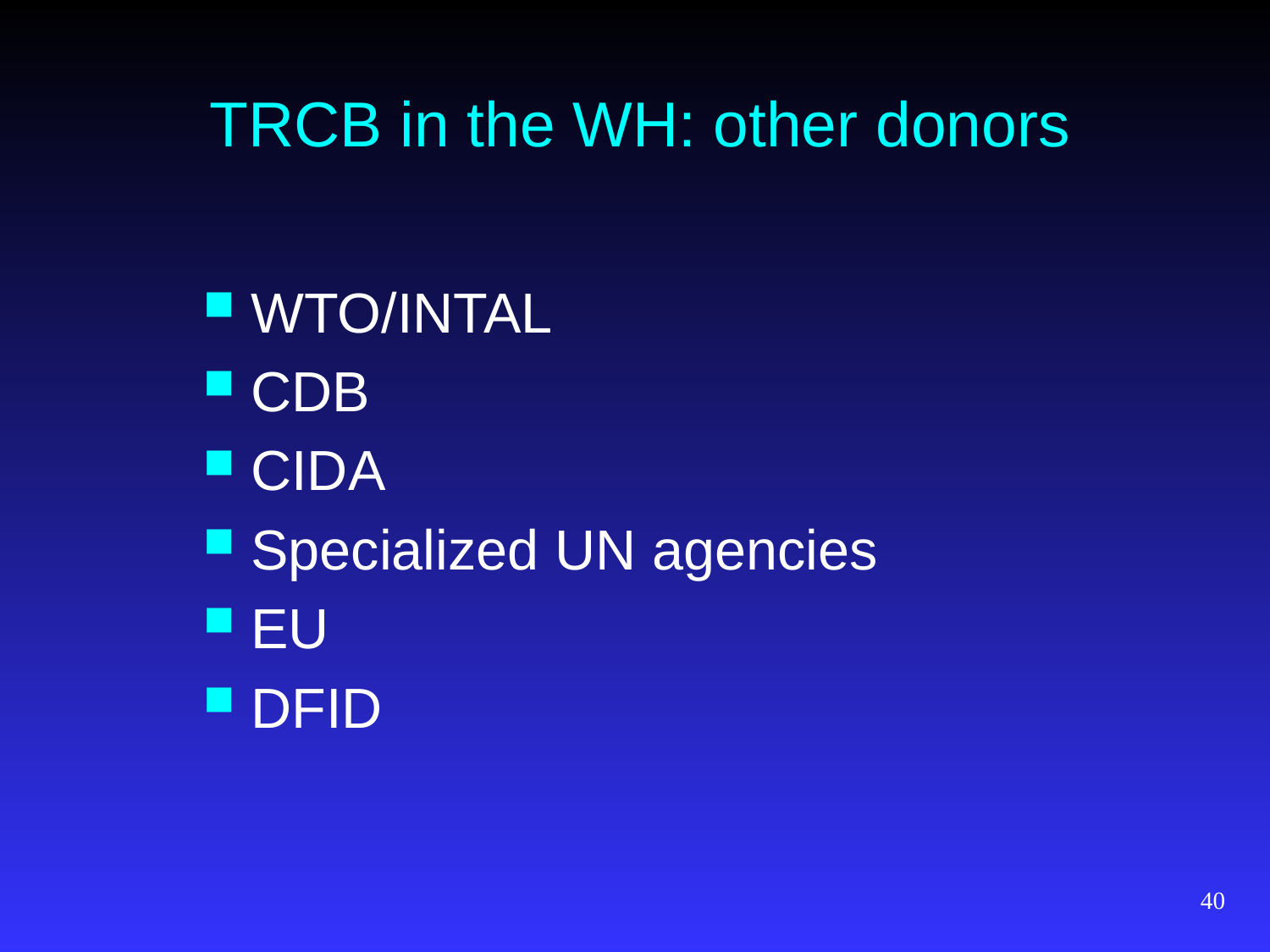

# TRCB in the WH: other donors
WTO/INTAL
CDB
CIDA
Specialized UN agencies
EU
DFID
40